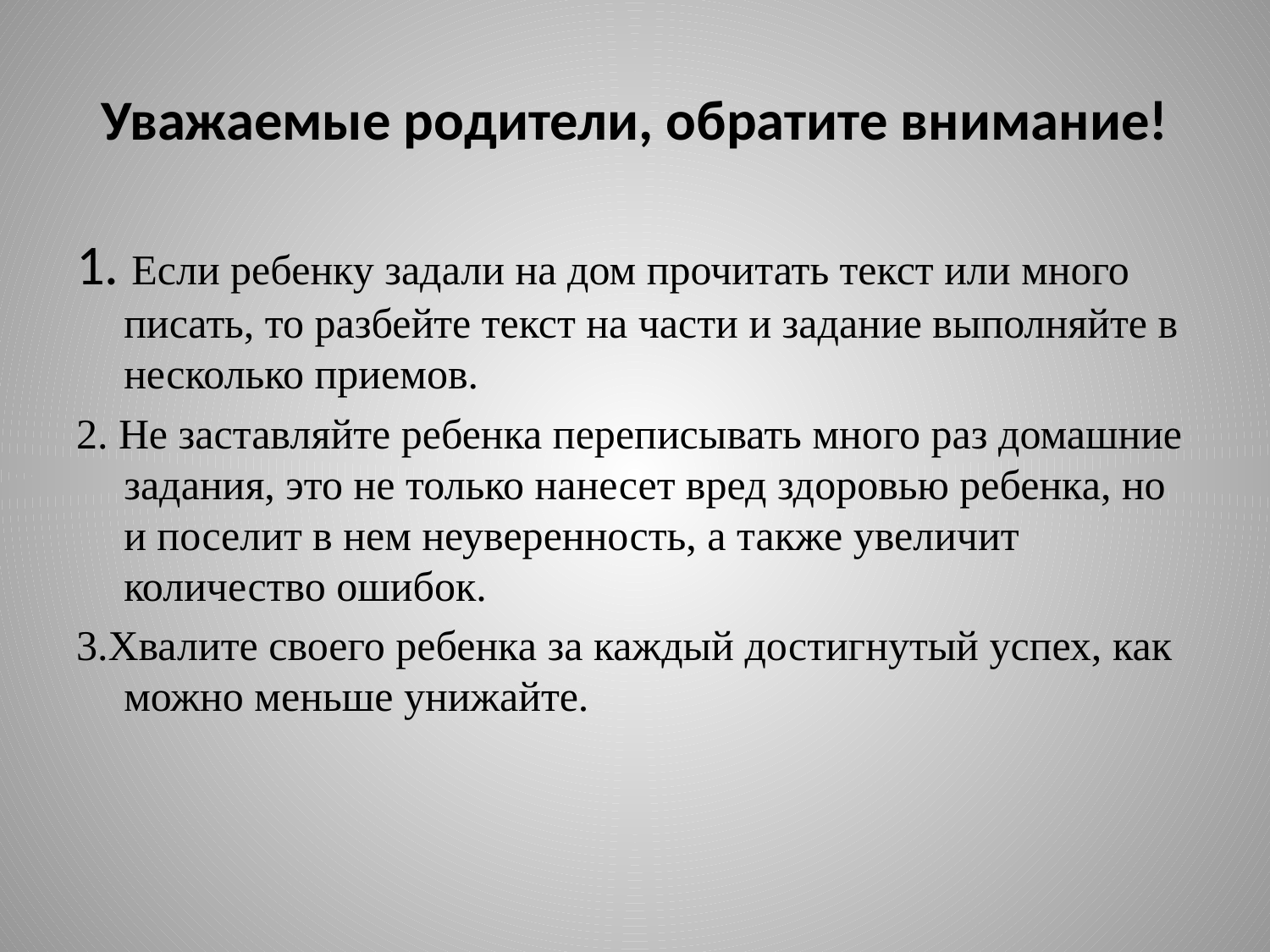

# Уважаемые родители, обратите внимание!
1. Если ребенку задали на дом прочитать текст или много писать, то разбейте текст на части и задание выполняйте в несколько приемов.
2. Не заставляйте ребенка переписывать много раз домашние задания, это не только нанесет вред здоровью ребенка, но и поселит в нем неуверенность, а также увеличит количество ошибок.
3.Хвалите своего ребенка за каждый достигнутый успех, как можно меньше унижайте.